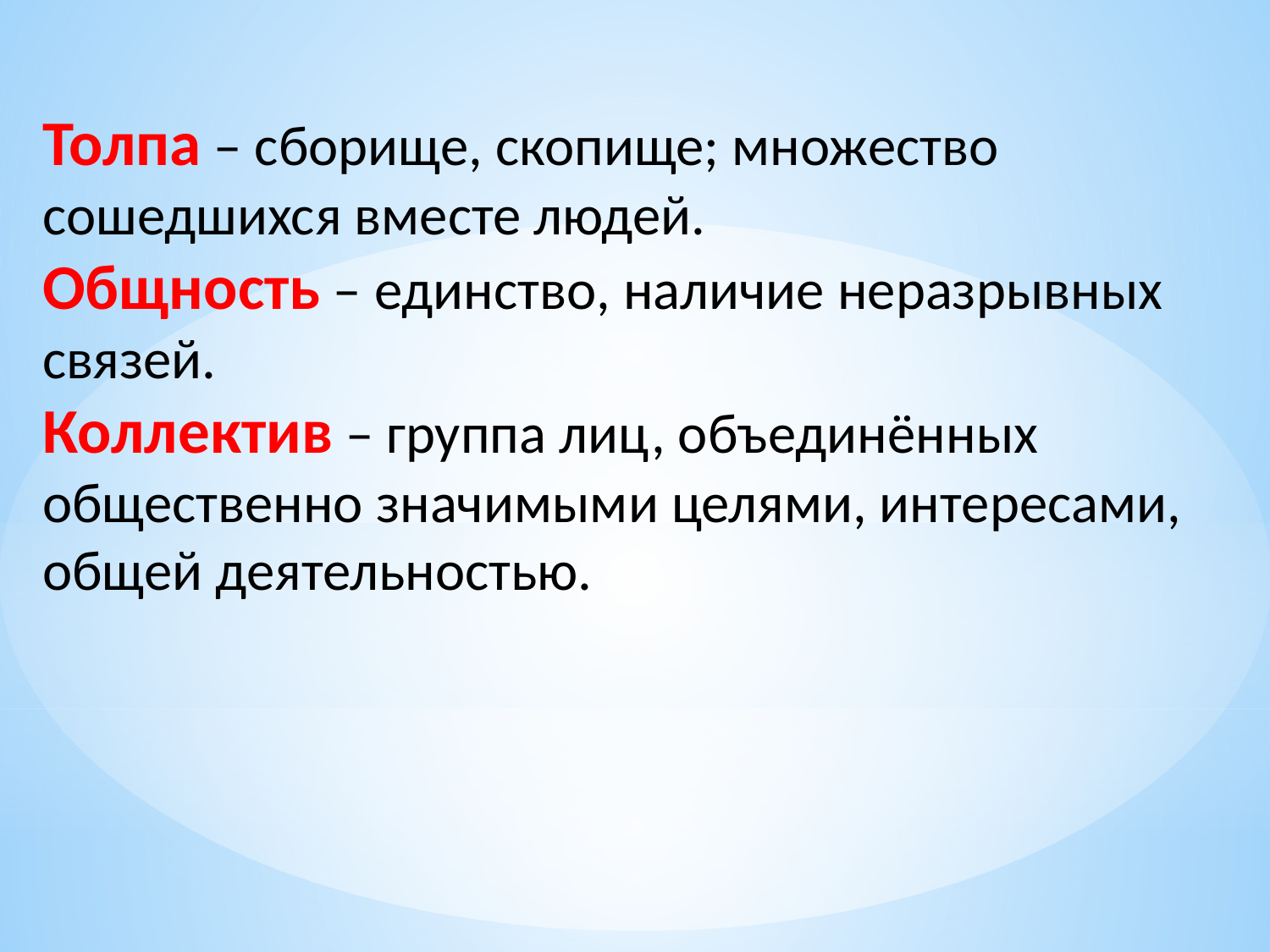

Толпа – сборище, скопище; множество сошедшихся вместе людей.
Общность – единство, наличие неразрывных связей.
Коллектив – группа лиц, объединённых общественно значимыми целями, интересами, общей деятельностью.